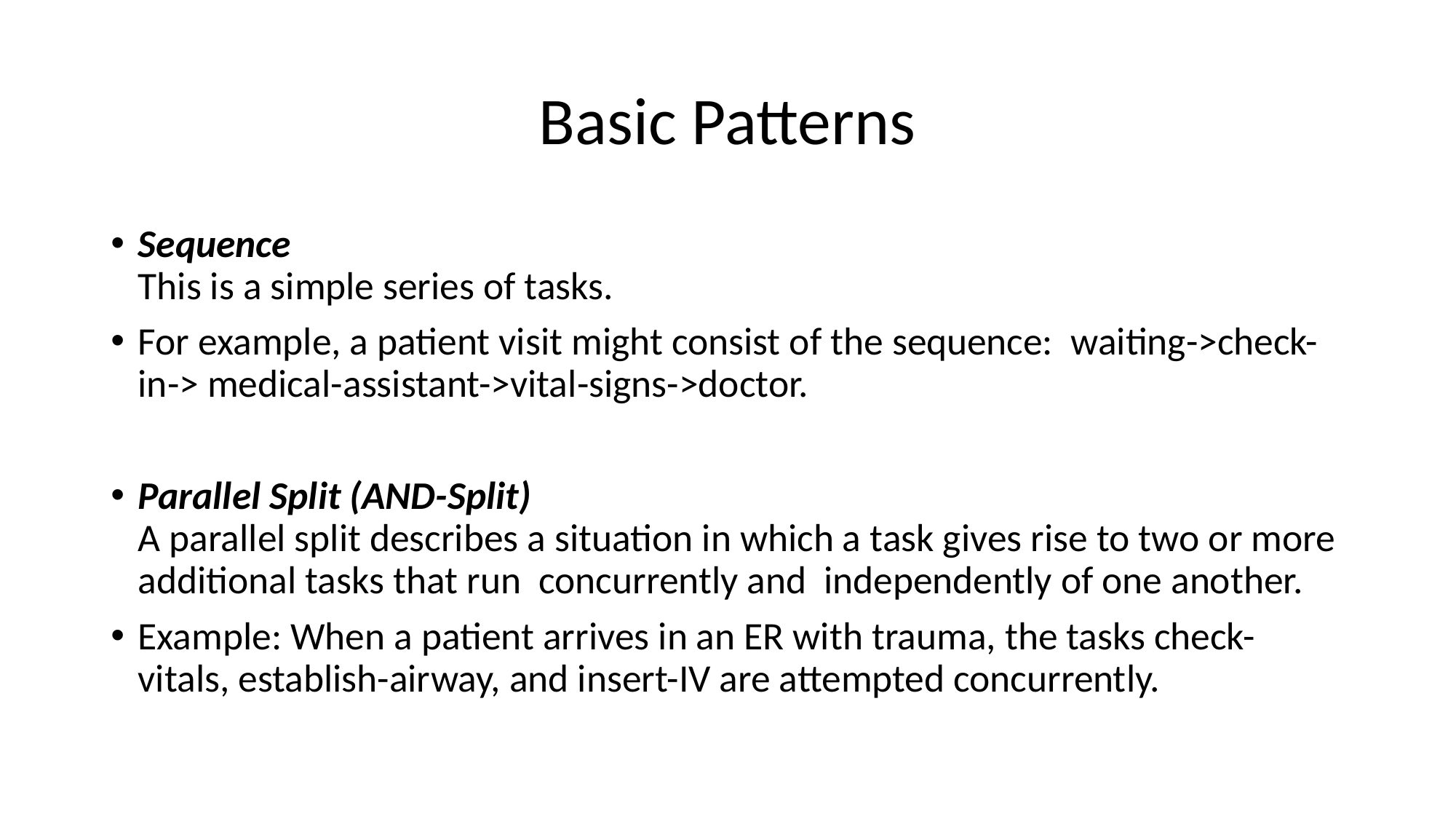

# Basic Patterns
Sequence
This is a simple series of tasks.
For example, a patient visit might consist of the sequence:  waiting->check-in-> medical-assistant->vital-signs->doctor.

Parallel Split (AND-Split)
A parallel split describes a situation in which a task gives rise to two or more additional tasks that run  concurrently and  independently of one another.
Example: When a patient arrives in an ER with trauma, the tasks check-vitals, establish-airway, and insert-IV are attempted concurrently.